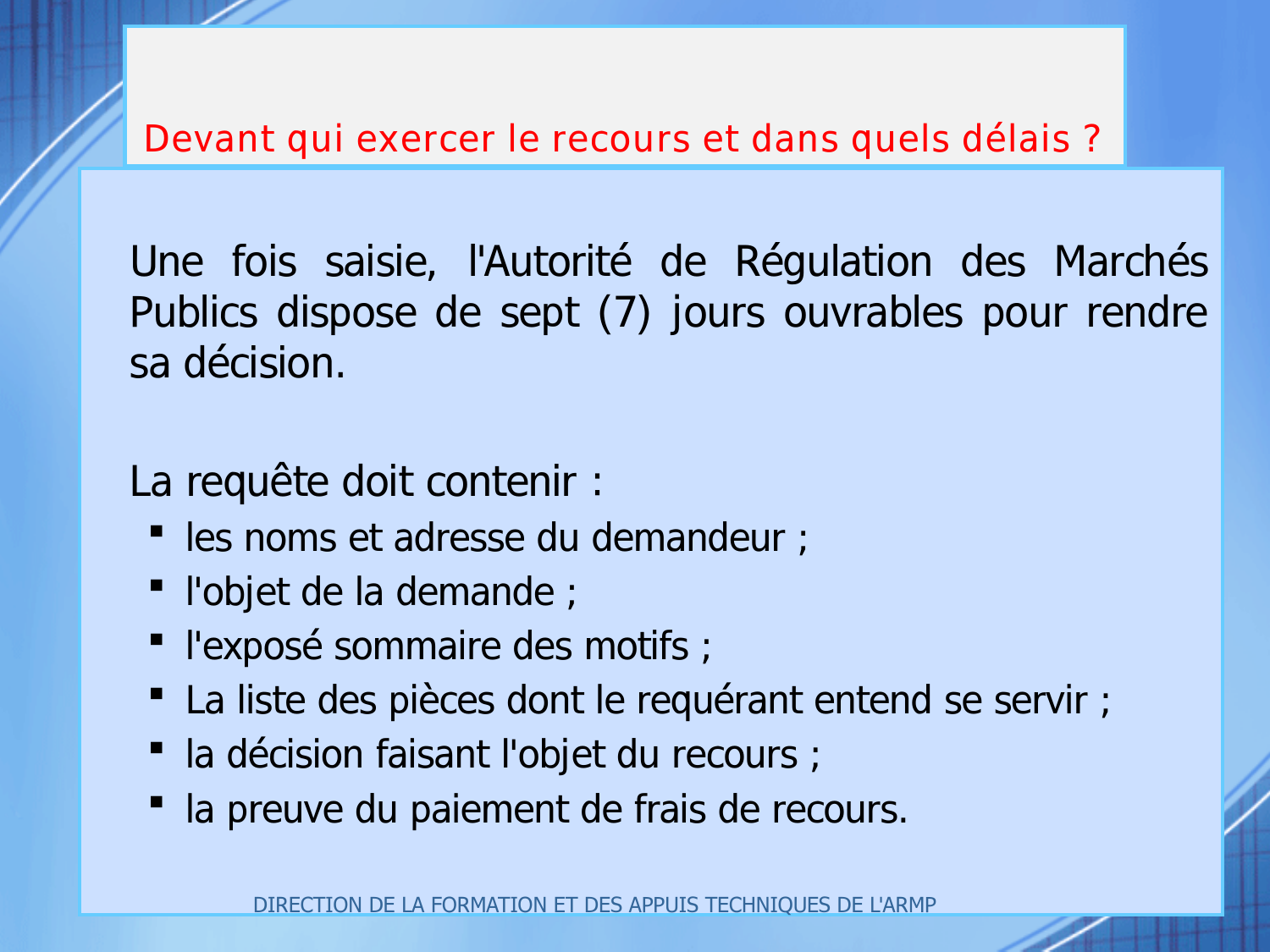

# Devant qui exercer le recours et dans quels délais ?

	Une fois saisie, l'Autorité de Régulation des Marchés Publics dispose de sept (7) jours ouvrables pour rendre sa décision.

	La requête doit contenir :
les noms et adresse du demandeur ;
l'objet de la demande ;
l'exposé sommaire des motifs ;
La liste des pièces dont le requérant entend se servir ;
la décision faisant l'objet du recours ;
la preuve du paiement de frais de recours.

DIRECTION DE LA FORMATION ET DES APPUIS TECHNIQUES DE L'ARMP